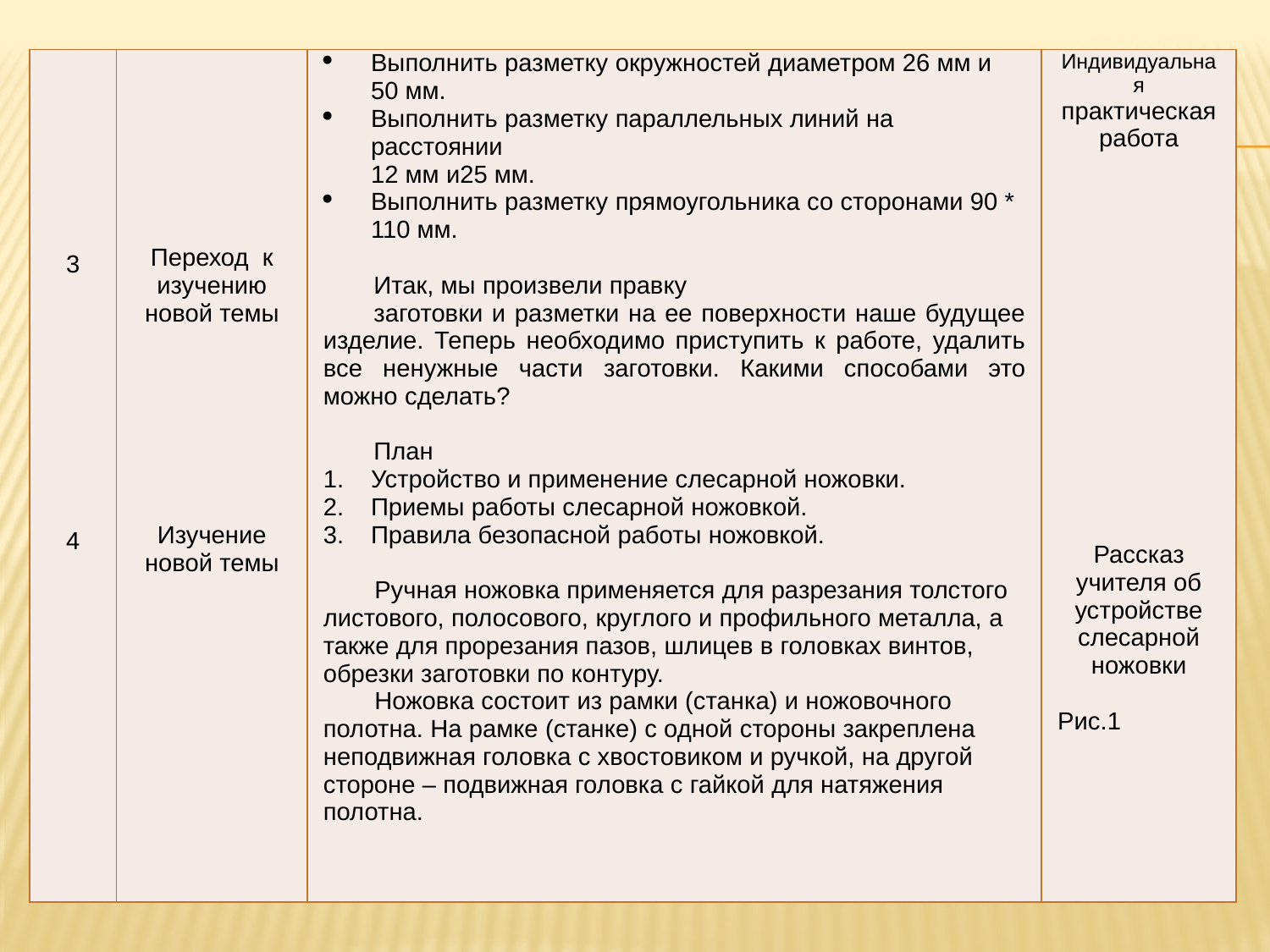

| 3 4 | Переход к изучению новой темы Изучение новой темы | Выполнить разметку окружностей диаметром 26 мм и 50 мм. Выполнить разметку параллельных линий на расстоянии 12 мм и25 мм. Выполнить разметку прямоугольника со сторонами 90 \* 110 мм. Итак, мы произвели правку заготовки и разметки на ее поверхности наше будущее изделие. Теперь необходимо приступить к работе, удалить все ненужные части заготовки. Какими способами это можно сделать? План Устройство и применение слесарной ножовки. Приемы работы слесарной ножовкой. Правила безопасной работы ножовкой. Ручная ножовка применяется для разрезания толстого листового, полосового, круглого и профильного металла, а также для прорезания пазов, шлицев в головках винтов, обрезки заготовки по контуру. Ножовка состоит из рамки (станка) и ножовочного полотна. На рамке (станке) с одной стороны закреплена неподвижная головка с хвостовиком и ручкой, на другой стороне – подвижная головка с гайкой для натяжения полотна. | Индивидуальная практическая работа Рассказ учителя об устройстве слесарной ножовки Рис.1 |
| --- | --- | --- | --- |